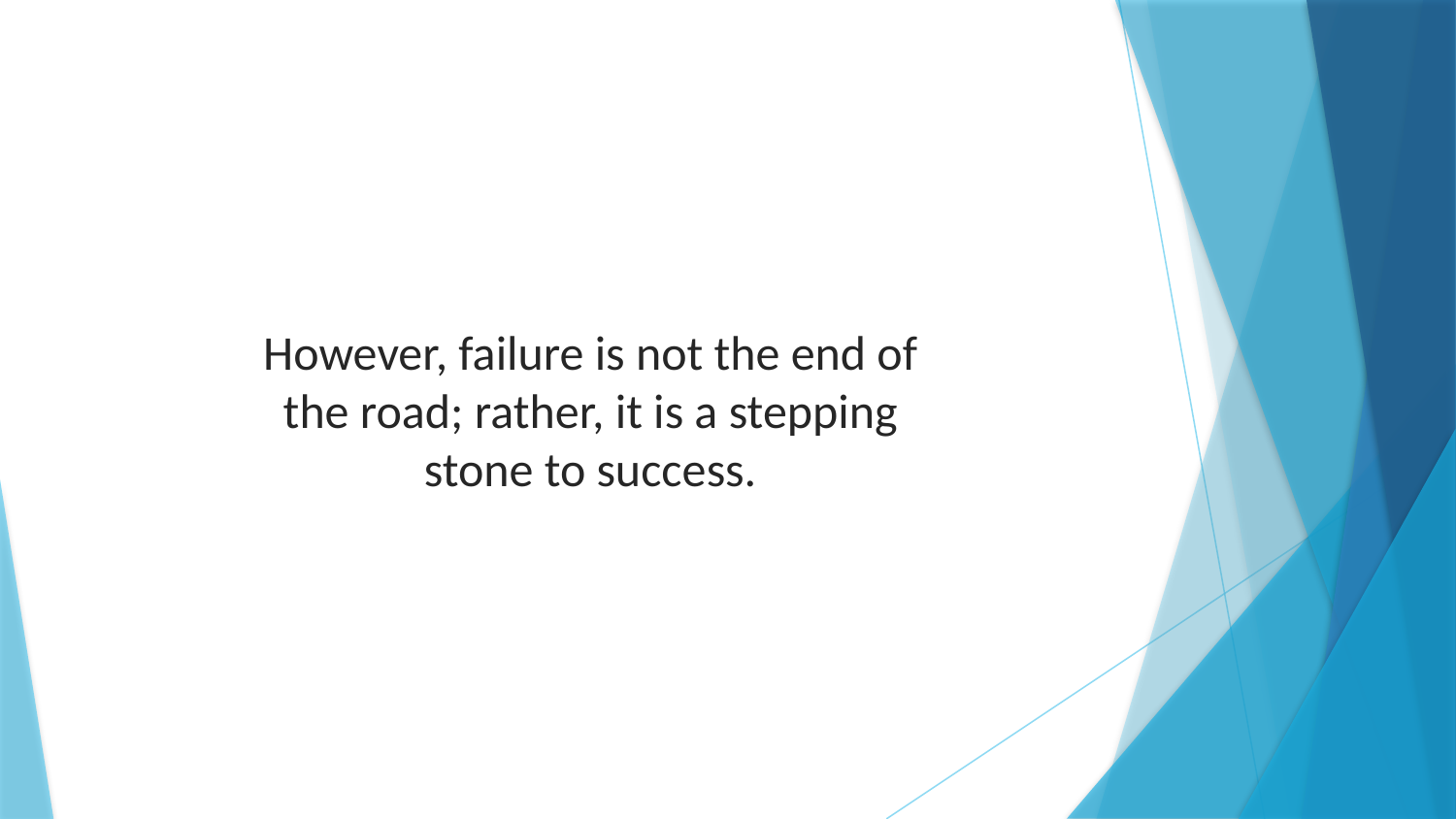

However, failure is not the end of the road; rather, it is a stepping stone to success.